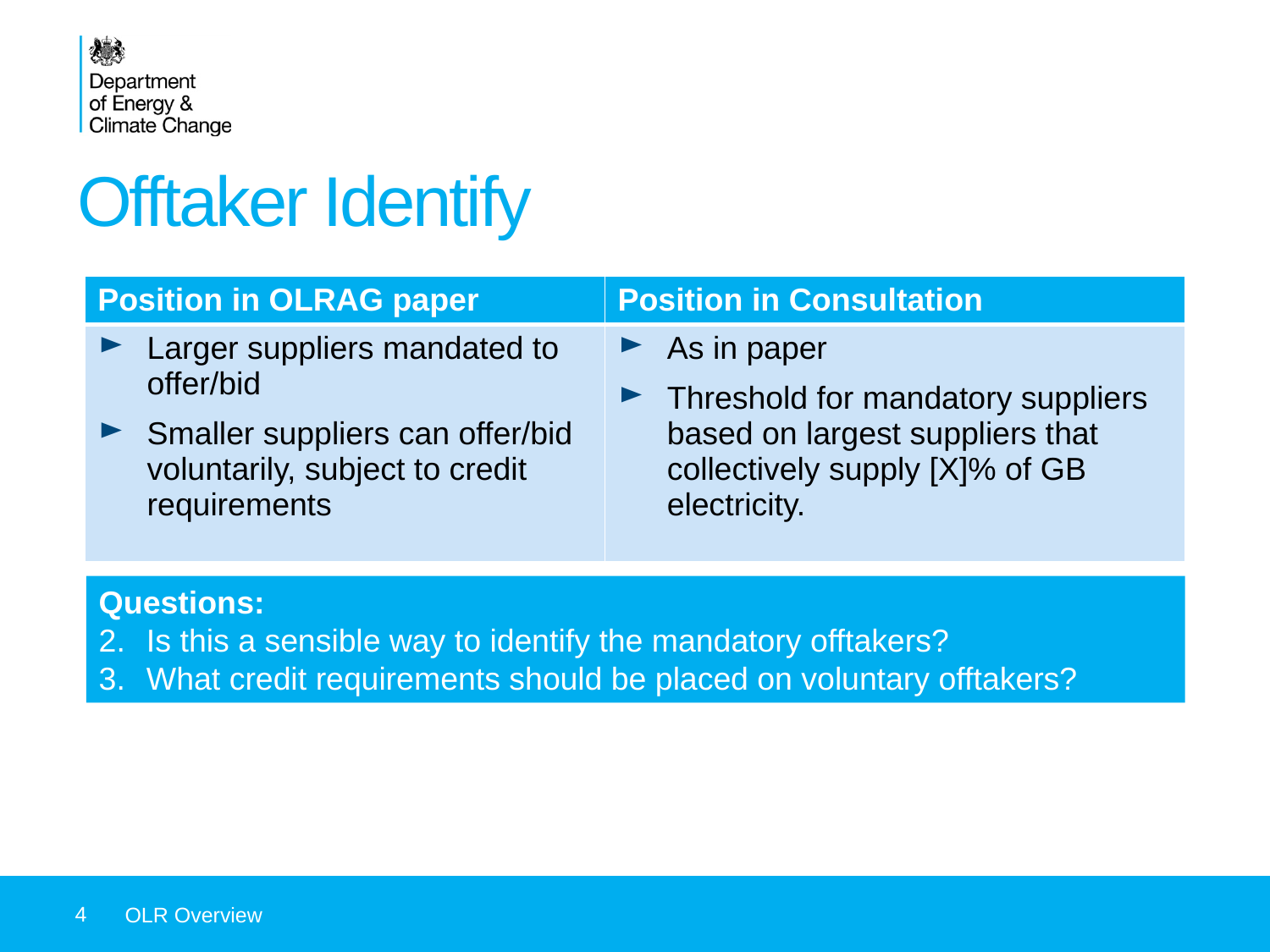

# Offtaker Identify
| Position in OLRAG paper | Position in Consultation |
| --- | --- |
| Larger suppliers mandated to offer/bid Smaller suppliers can offer/bid voluntarily, subject to credit requirements | As in paper Threshold for mandatory suppliers based on largest suppliers that collectively supply [X]% of GB electricity. |
Questions:
Is this a sensible way to identify the mandatory offtakers?
What credit requirements should be placed on voluntary offtakers?
4
OLR Overview